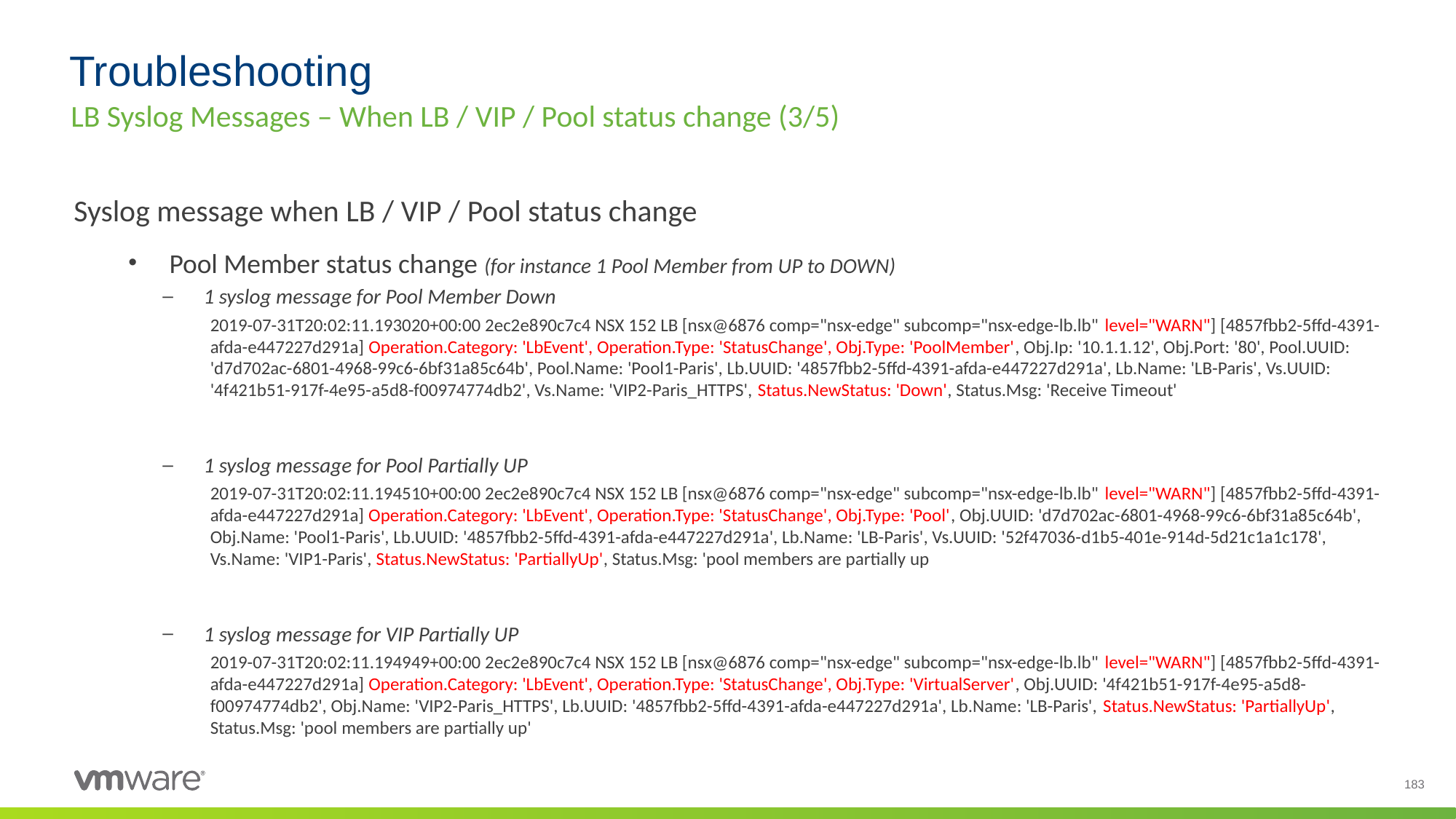

# Troubleshooting
LB Syslog Messages – When LB / VIP / Pool status change (3/5)

Syslog message when LB / VIP / Pool status change
Pool Member status change (for instance 1 Pool Member from UP to DOWN)
1 syslog message for Pool Member Down
2019-07-31T20:02:11.193020+00:00 2ec2e890c7c4 NSX 152 LB [nsx@6876 comp="nsx-edge" subcomp="nsx-edge-lb.lb" level="WARN"] [4857fbb2-5ffd-4391-afda-e447227d291a] Operation.Category: 'LbEvent', Operation.Type: 'StatusChange', Obj.Type: 'PoolMember', Obj.Ip: '10.1.1.12', Obj.Port: '80', Pool.UUID: 'd7d702ac-6801-4968-99c6-6bf31a85c64b', Pool.Name: 'Pool1-Paris', Lb.UUID: '4857fbb2-5ffd-4391-afda-e447227d291a', Lb.Name: 'LB-Paris', Vs.UUID: '4f421b51-917f-4e95-a5d8-f00974774db2', Vs.Name: 'VIP2-Paris_HTTPS', Status.NewStatus: 'Down', Status.Msg: 'Receive Timeout'

1 syslog message for Pool Partially UP
2019-07-31T20:02:11.194510+00:00 2ec2e890c7c4 NSX 152 LB [nsx@6876 comp="nsx-edge" subcomp="nsx-edge-lb.lb" level="WARN"] [4857fbb2-5ffd-4391-afda-e447227d291a] Operation.Category: 'LbEvent', Operation.Type: 'StatusChange', Obj.Type: 'Pool', Obj.UUID: 'd7d702ac-6801-4968-99c6-6bf31a85c64b', Obj.Name: 'Pool1-Paris', Lb.UUID: '4857fbb2-5ffd-4391-afda-e447227d291a', Lb.Name: 'LB-Paris', Vs.UUID: '52f47036-d1b5-401e-914d-5d21c1a1c178', Vs.Name: 'VIP1-Paris', Status.NewStatus: 'PartiallyUp', Status.Msg: 'pool members are partially up

1 syslog message for VIP Partially UP
2019-07-31T20:02:11.194949+00:00 2ec2e890c7c4 NSX 152 LB [nsx@6876 comp="nsx-edge" subcomp="nsx-edge-lb.lb" level="WARN"] [4857fbb2-5ffd-4391-afda-e447227d291a] Operation.Category: 'LbEvent', Operation.Type: 'StatusChange', Obj.Type: 'VirtualServer', Obj.UUID: '4f421b51-917f-4e95-a5d8-f00974774db2', Obj.Name: 'VIP2-Paris_HTTPS', Lb.UUID: '4857fbb2-5ffd-4391-afda-e447227d291a', Lb.Name: 'LB-Paris', Status.NewStatus: 'PartiallyUp', Status.Msg: 'pool members are partially up'